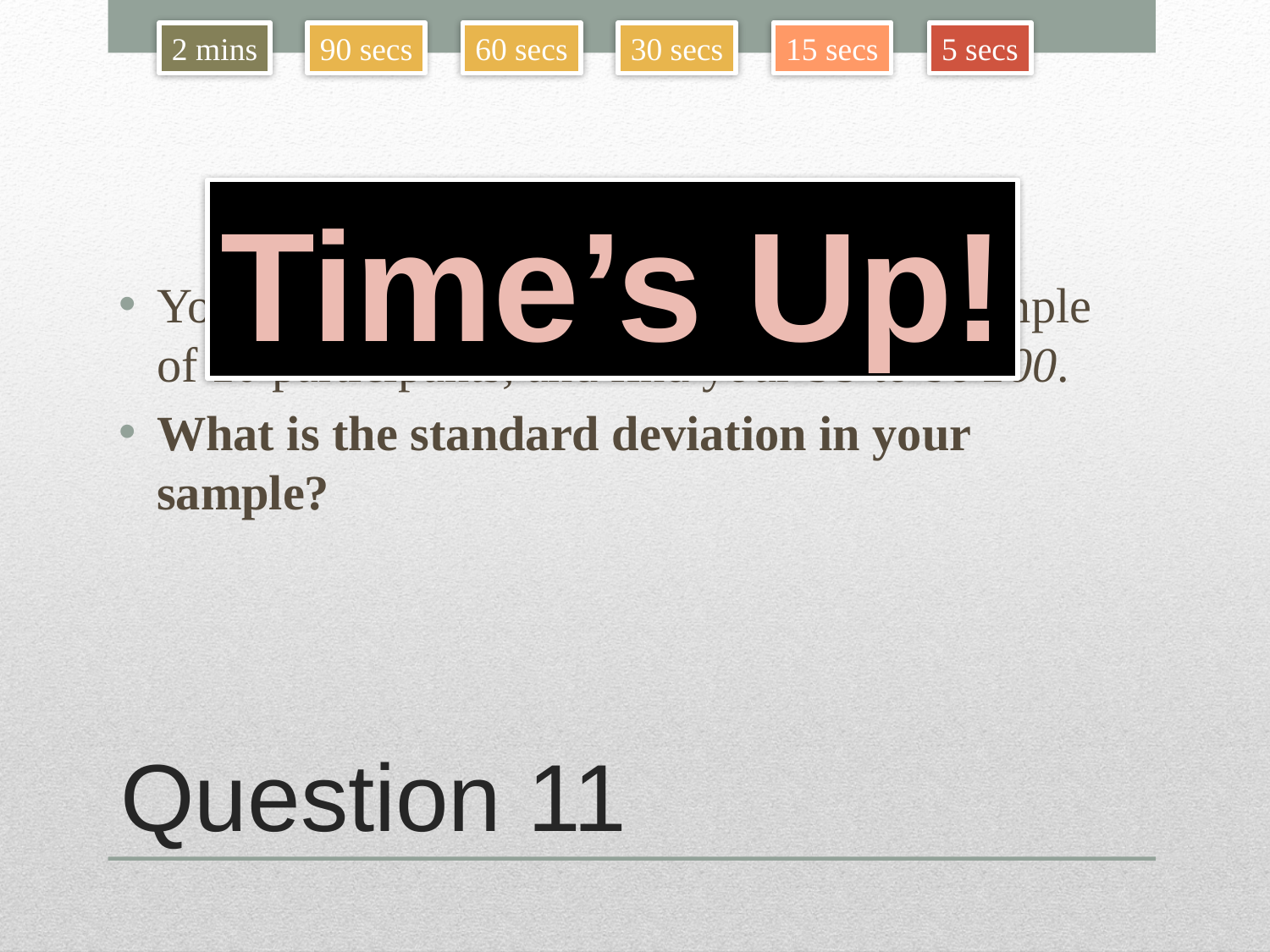

2 mins
90 secs
60 secs
30 secs
15 secs
5 secs
You calculate your sum of squares for a sample of 10 participants, and find your SS to be 100.
What is the standard deviation in your sample?
Time’s Up!
# Question 11